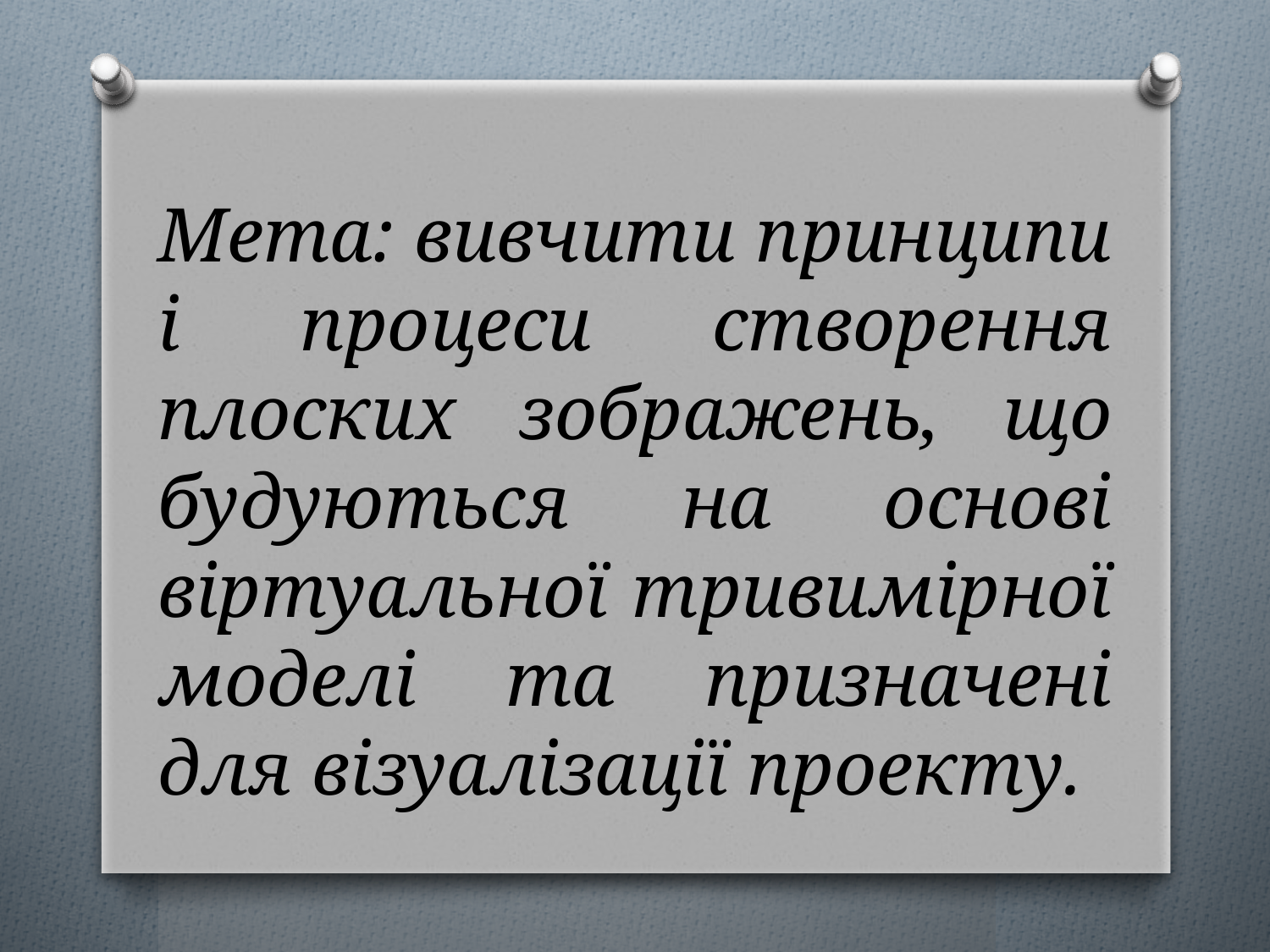

# Мета: вивчити принципи і процеси створення плоских зображень, що будуються на основі віртуальної тривимірної моделі та призначені для візуалізації проекту.